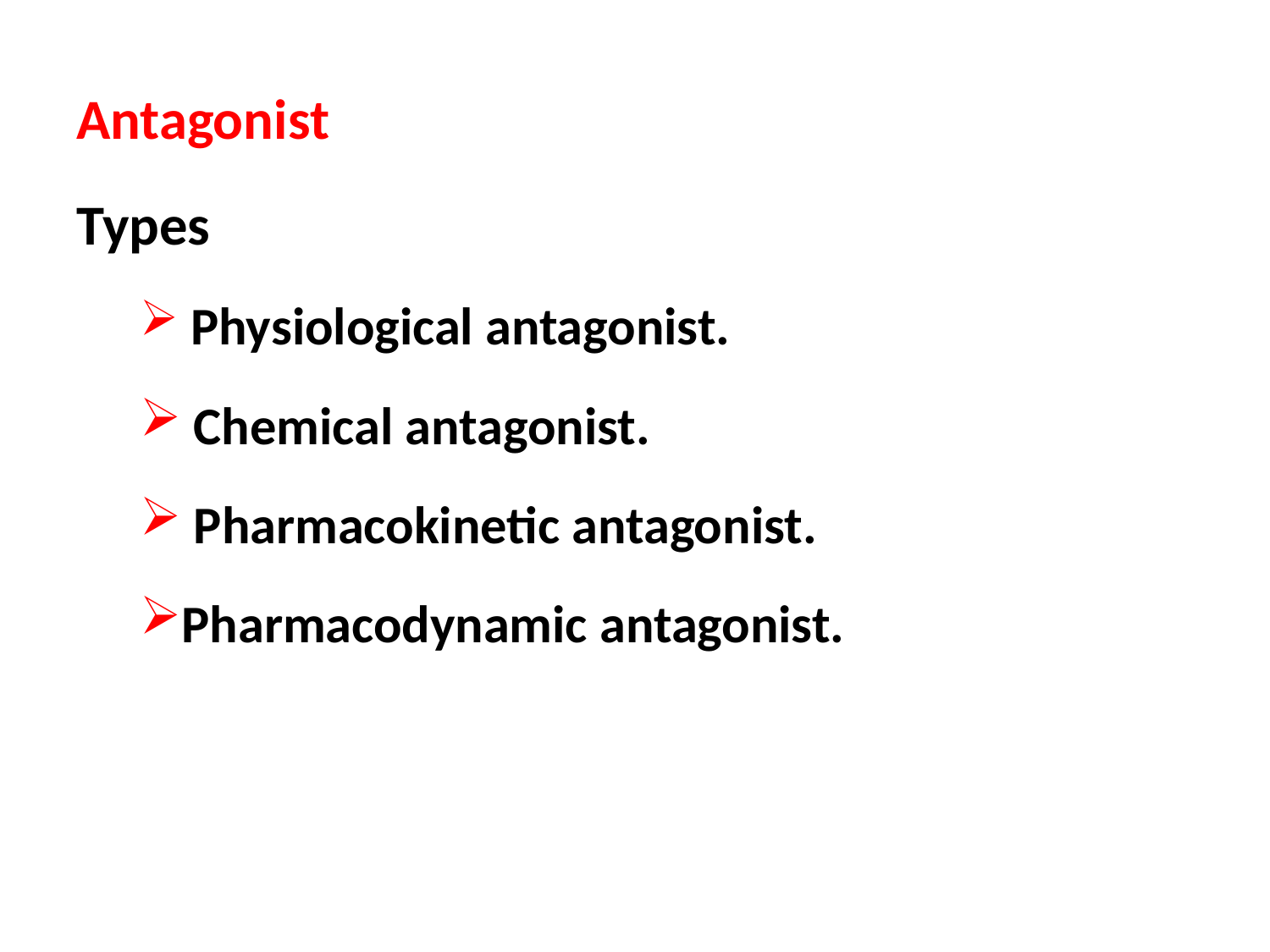

Antagonist
Types
 Physiological antagonist.
 Chemical antagonist.
 Pharmacokinetic antagonist.
Pharmacodynamic antagonist.